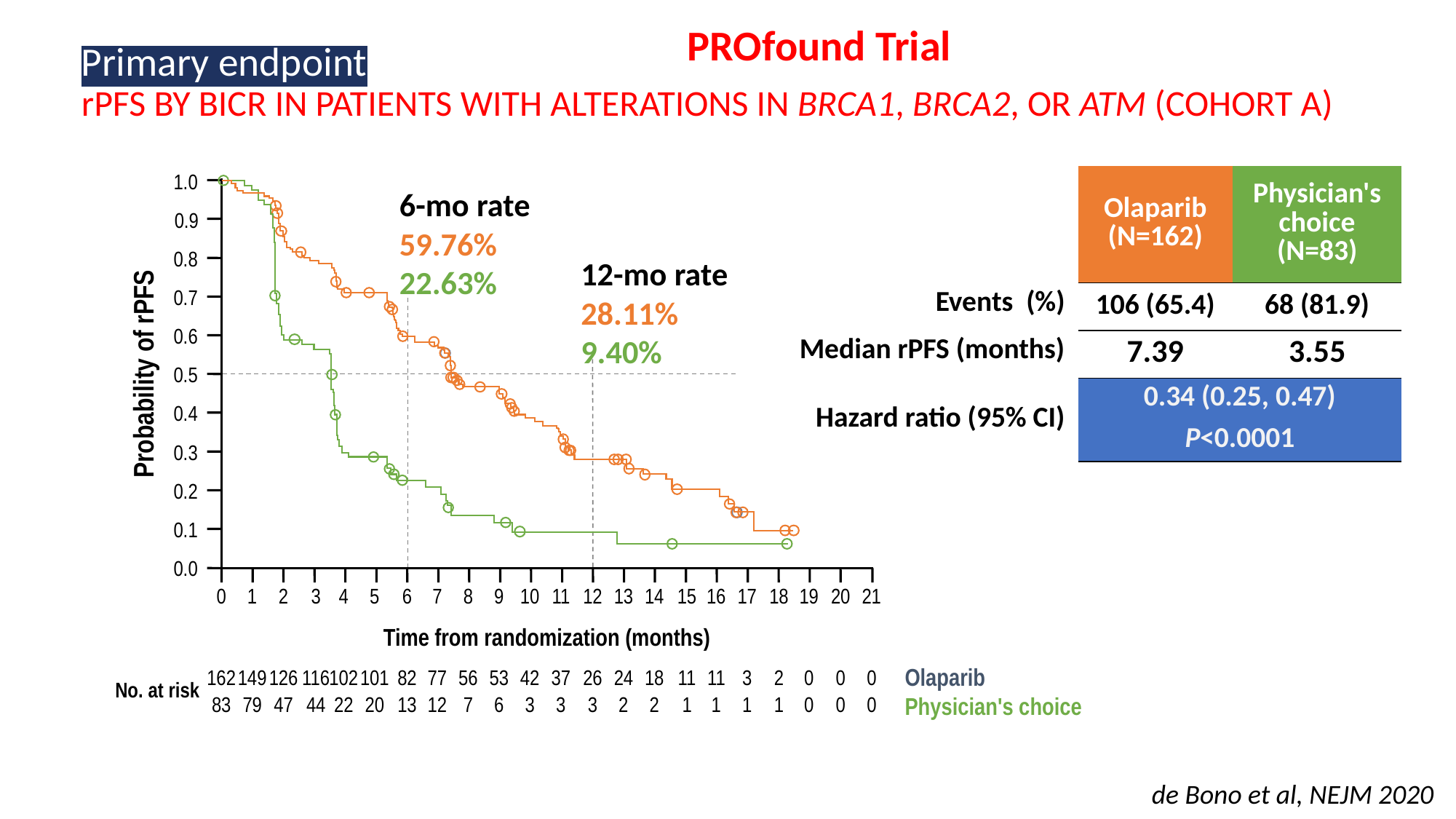

PROfound Trial
# Primary endpoint rPFS by BICR in patients with alterations in BRCA1, BRCA2, or ATM (Cohort A)
|  | Olaparib (N=162) | Physician's choice (N=83) |
| --- | --- | --- |
| Events (%) | 106 (65.4) | 68 (81.9) |
| Median rPFS (months) | 7.39 | 3.55 |
| Hazard ratio (95% CI) | 0.34 (0.25, 0.47) |  |
|  | P<0.0001 |  |
1.0

6-mo rate
59.76%
22.63%

0.9

0.8

12-mo rate
28.11%
9.40%

0.7

0.6

Probability of rPFS

0.5

0.4

0.3

0.2

0.1

0.0
0
1
2
3
4
5
6
7
8
9
10
11
12
13
14
15
16
17
18
19
20
21
Time from randomization (months)
Olaparib
162
149
126
116
102
101
82
77
56
53
42
37
26
24
18
11
11
3
2
0
0
0
No. at risk
83
79
47
44
22
20
13
12
7
6
3
3
3
2
2
1
1
1
1
0
0
0
Physician's choice
de Bono et al, NEJM 2020